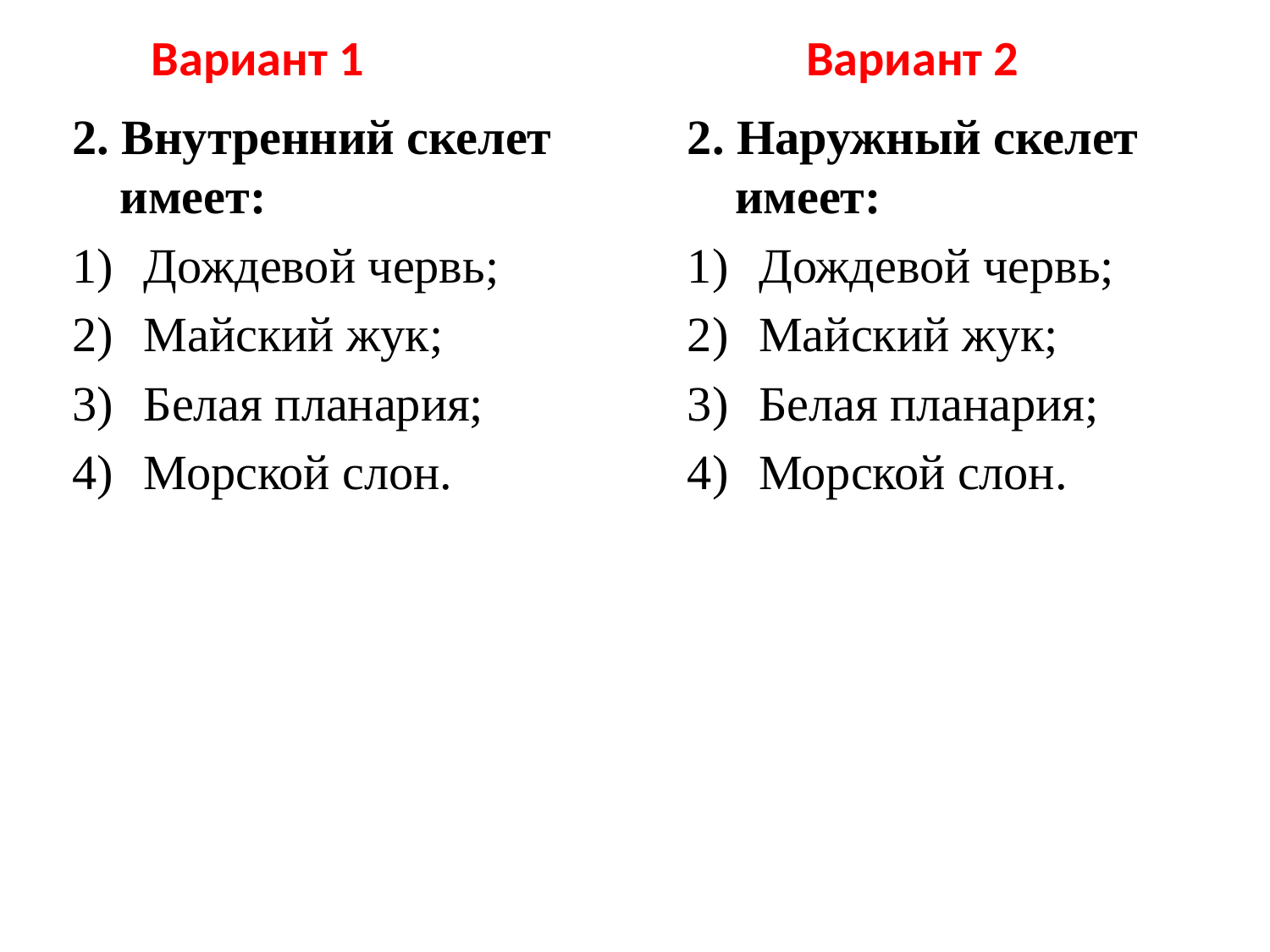

Вариант 1
Вариант 2
2. Внутренний скелет имеет:
Дождевой червь;
Майский жук;
Белая планария;
Морской слон.
2. Наружный скелет имеет:
Дождевой червь;
Майский жук;
Белая планария;
Морской слон.